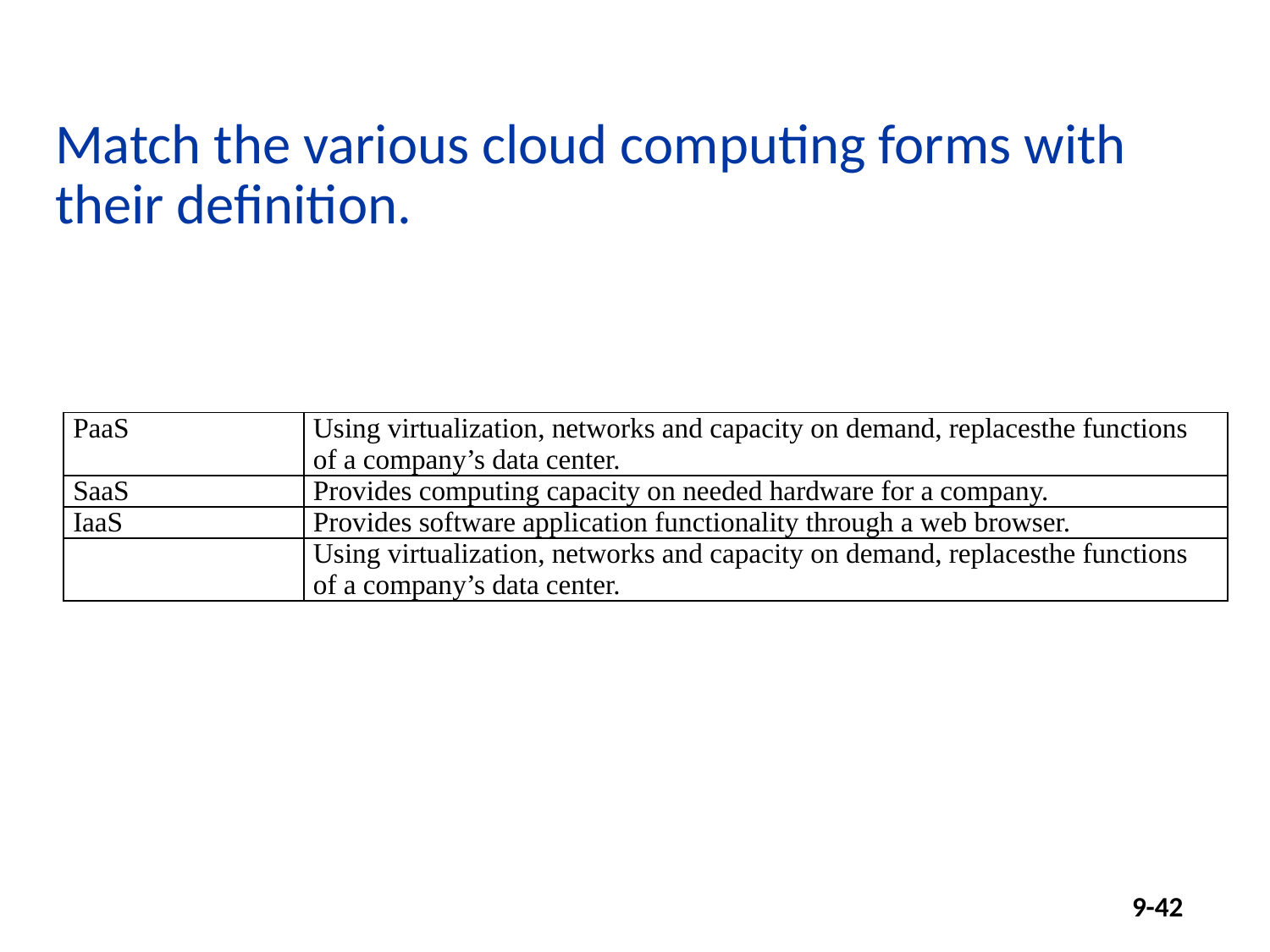

Match the various cloud computing forms with their definition.
| PaaS | Using virtualization, networks and capacity on demand, replacesthe functions of a company’s data center. |
| --- | --- |
| SaaS | Provides computing capacity on needed hardware for a company. |
| IaaS | Provides software application functionality through a web browser. |
|  | Using virtualization, networks and capacity on demand, replacesthe functions of a company’s data center. |